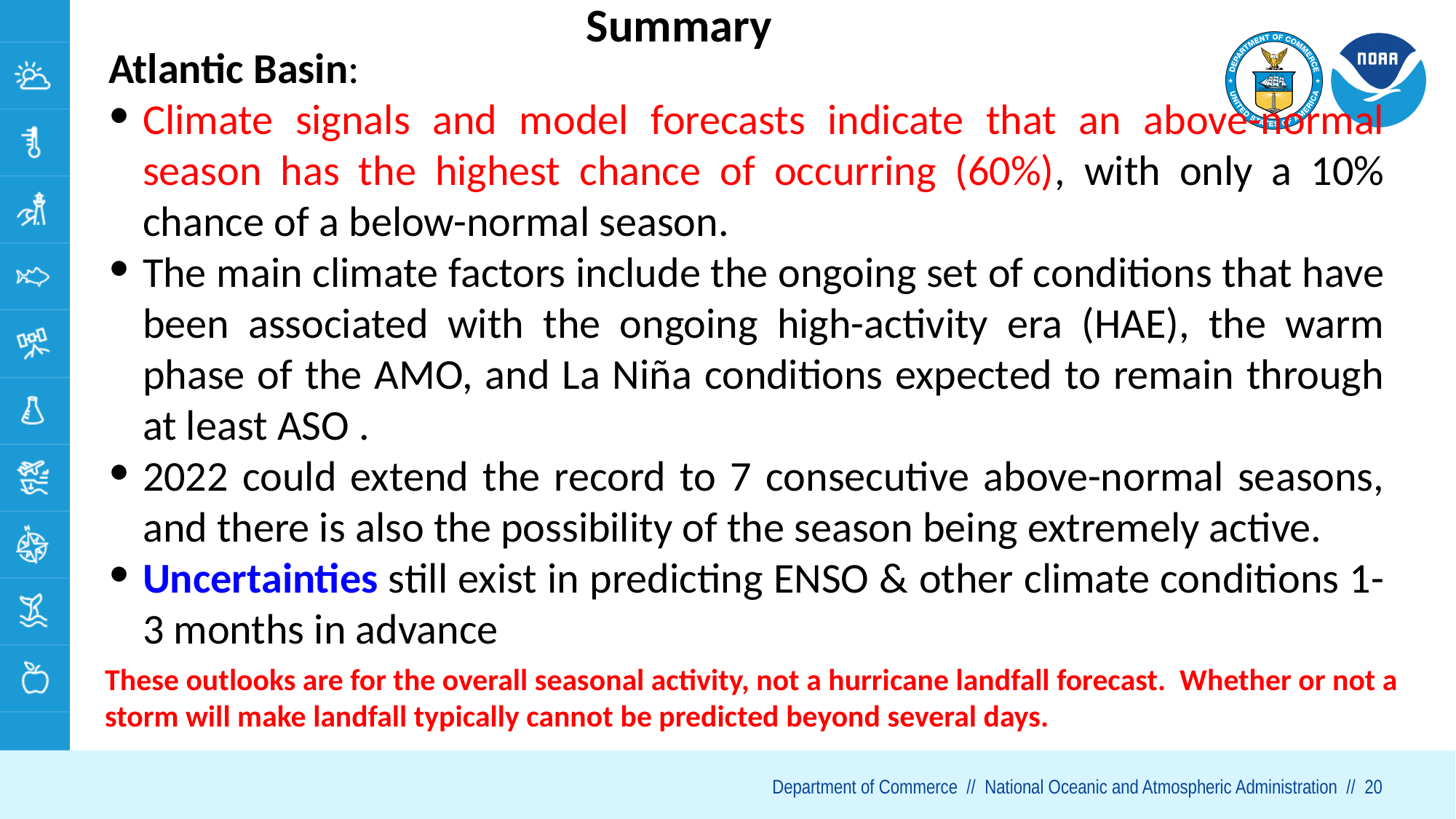

# Summary
Atlantic Basin:
Climate signals and model forecasts indicate that an above-normal season has the highest chance of occurring (60%), with only a 10% chance of a below-normal season.
The main climate factors include the ongoing set of conditions that have been associated with the ongoing high-activity era (HAE), the warm phase of the AMO, and La Niña conditions expected to remain through at least ASO .
2022 could extend the record to 7 consecutive above-normal seasons, and there is also the possibility of the season being extremely active.
Uncertainties still exist in predicting ENSO & other climate conditions 1-3 months in advance
These outlooks are for the overall seasonal activity, not a hurricane landfall forecast.  Whether or not a storm will make landfall typically cannot be predicted beyond several days.